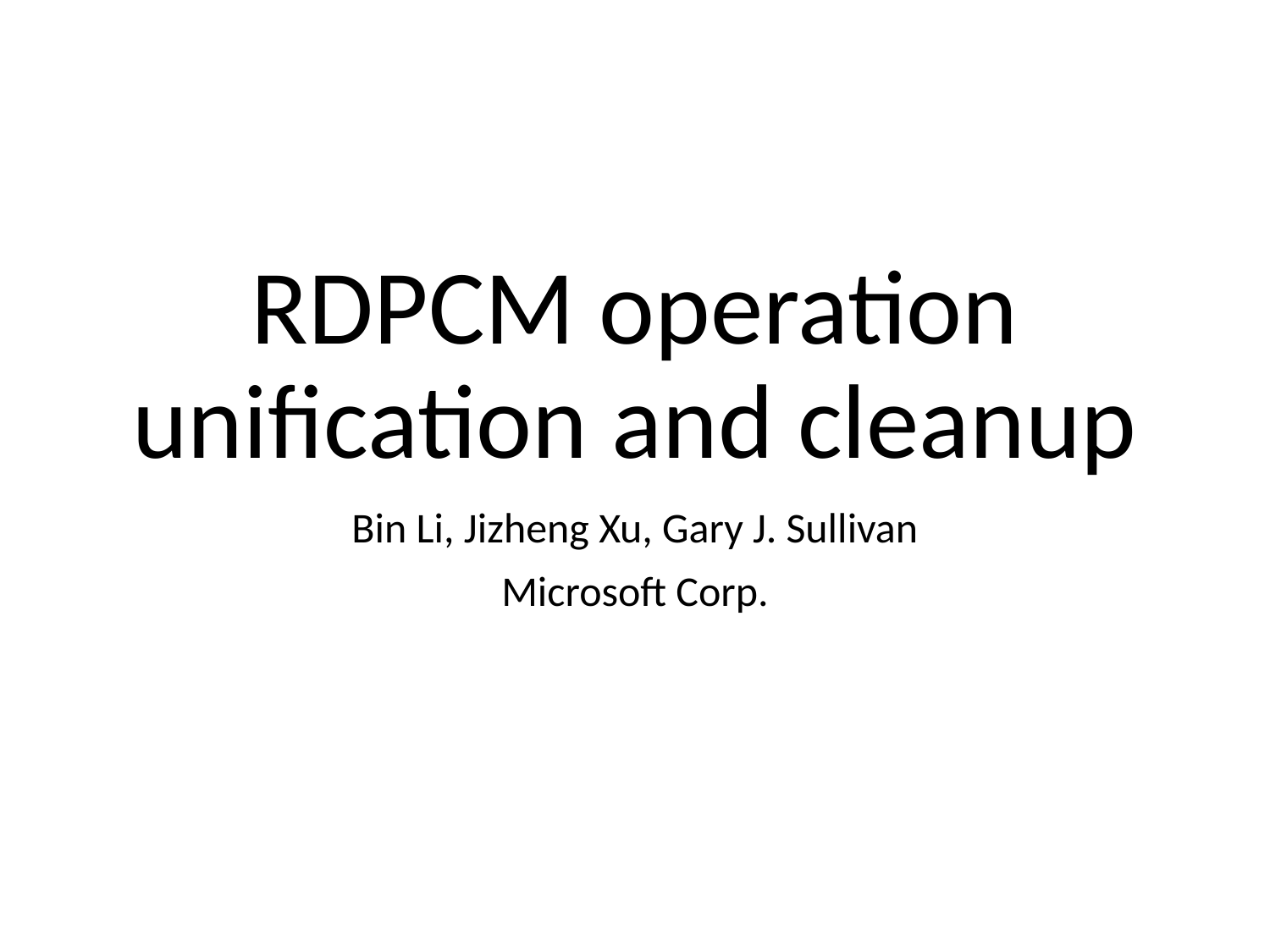

# RDPCM operation unification and cleanup
Bin Li, Jizheng Xu, Gary J. Sullivan
Microsoft Corp.